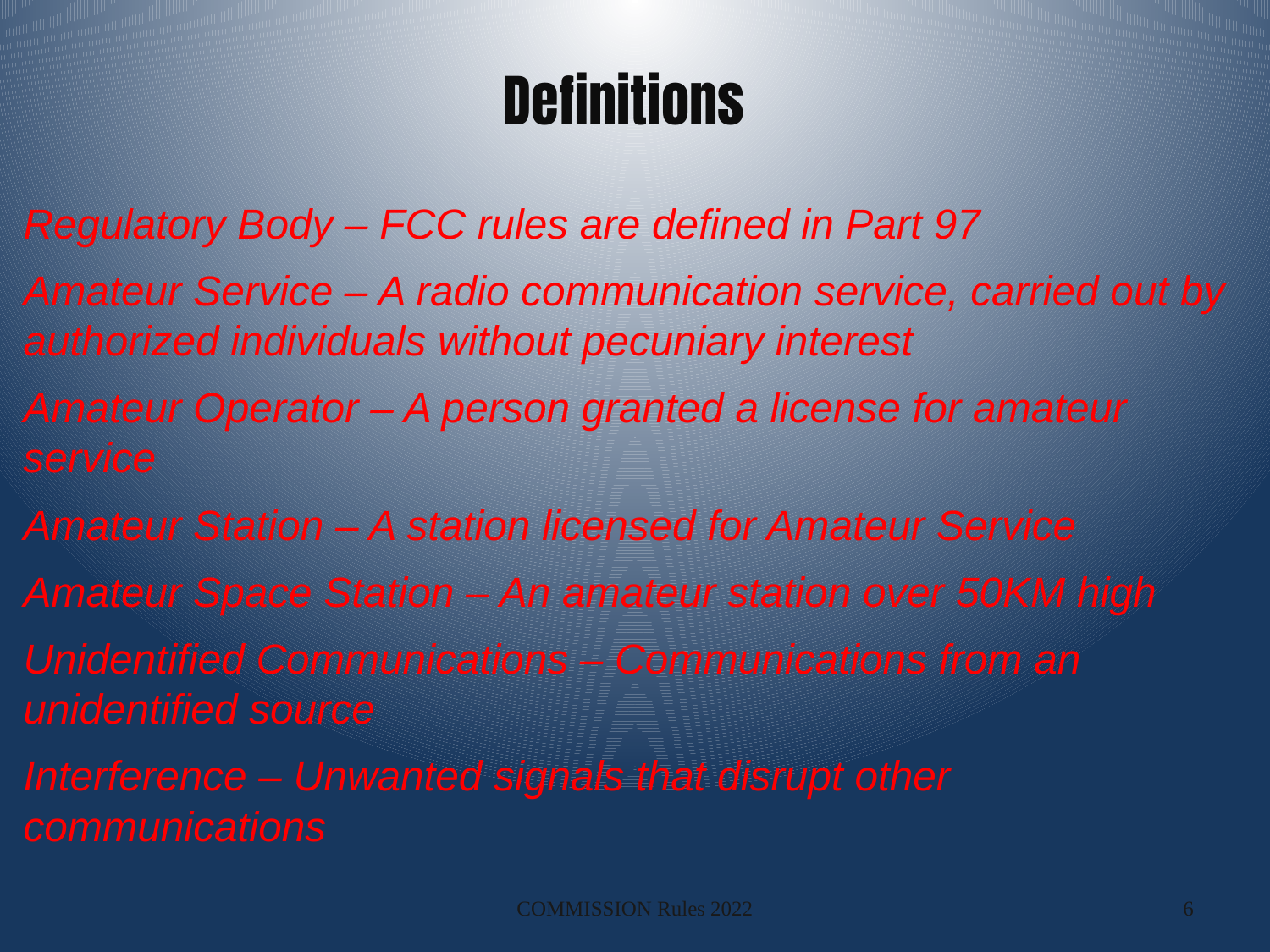

# Definitions
Regulatory Body – FCC rules are defined in Part 97
Amateur Service – A radio communication service, carried out by authorized individuals without pecuniary interest
Amateur Operator – A person granted a license for amateur service
Amateur Station – A station licensed for Amateur Service
Amateur Space Station – An amateur station over 50KM high
Unidentified Communications – Communications from an unidentified source
Interference – Unwanted signals that disrupt other communications

COMMISSION Rules 2022
6